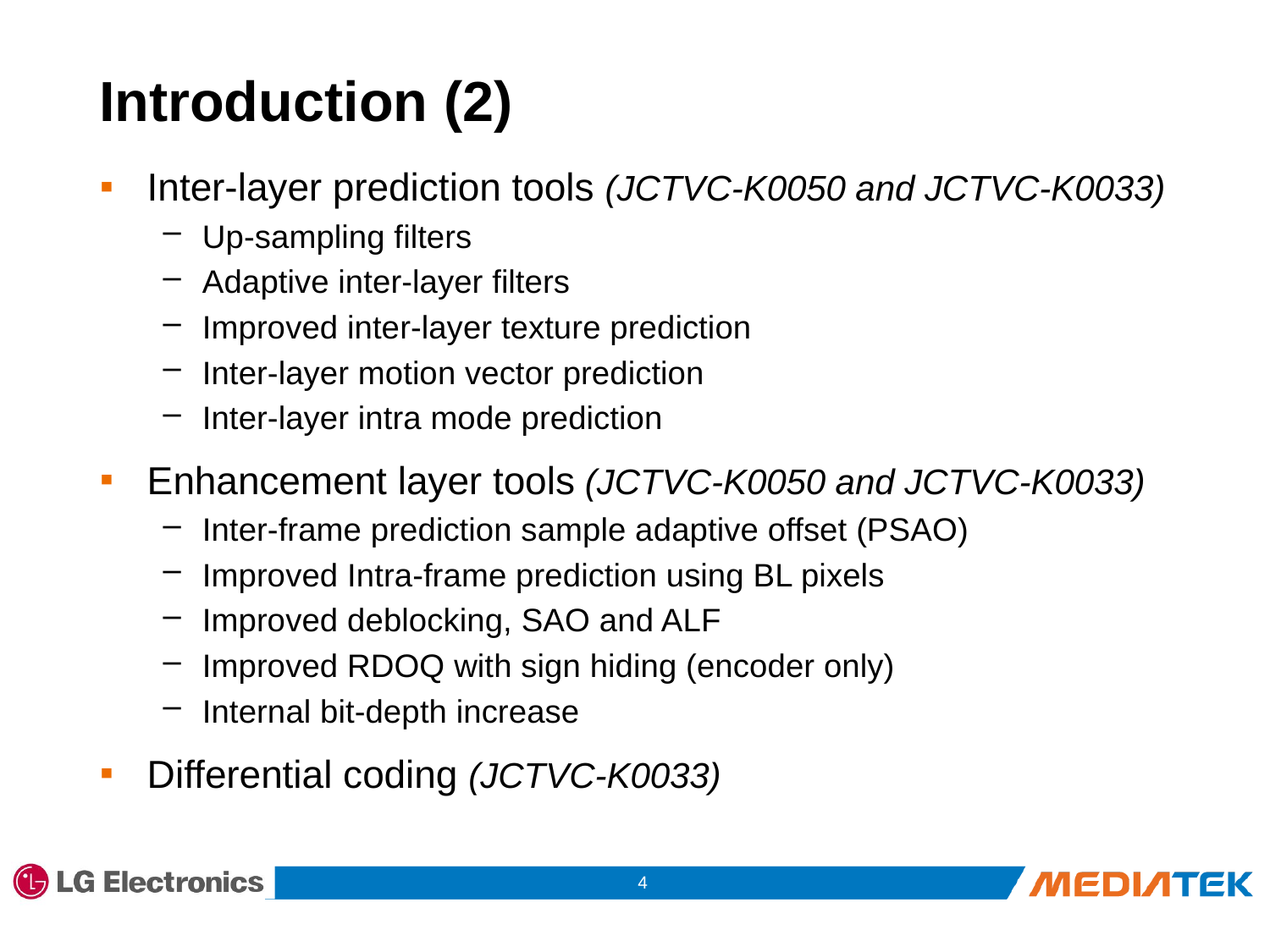

# Introduction (2)
Inter-layer prediction tools (JCTVC-K0050 and JCTVC-K0033)
Up-sampling filters
Adaptive inter-layer filters
Improved inter-layer texture prediction
Inter-layer motion vector prediction
Inter-layer intra mode prediction
Enhancement layer tools (JCTVC-K0050 and JCTVC-K0033)
Inter-frame prediction sample adaptive offset (PSAO)
Improved Intra-frame prediction using BL pixels
Improved deblocking, SAO and ALF
Improved RDOQ with sign hiding (encoder only)
Internal bit-depth increase
Differential coding (JCTVC-K0033)
4